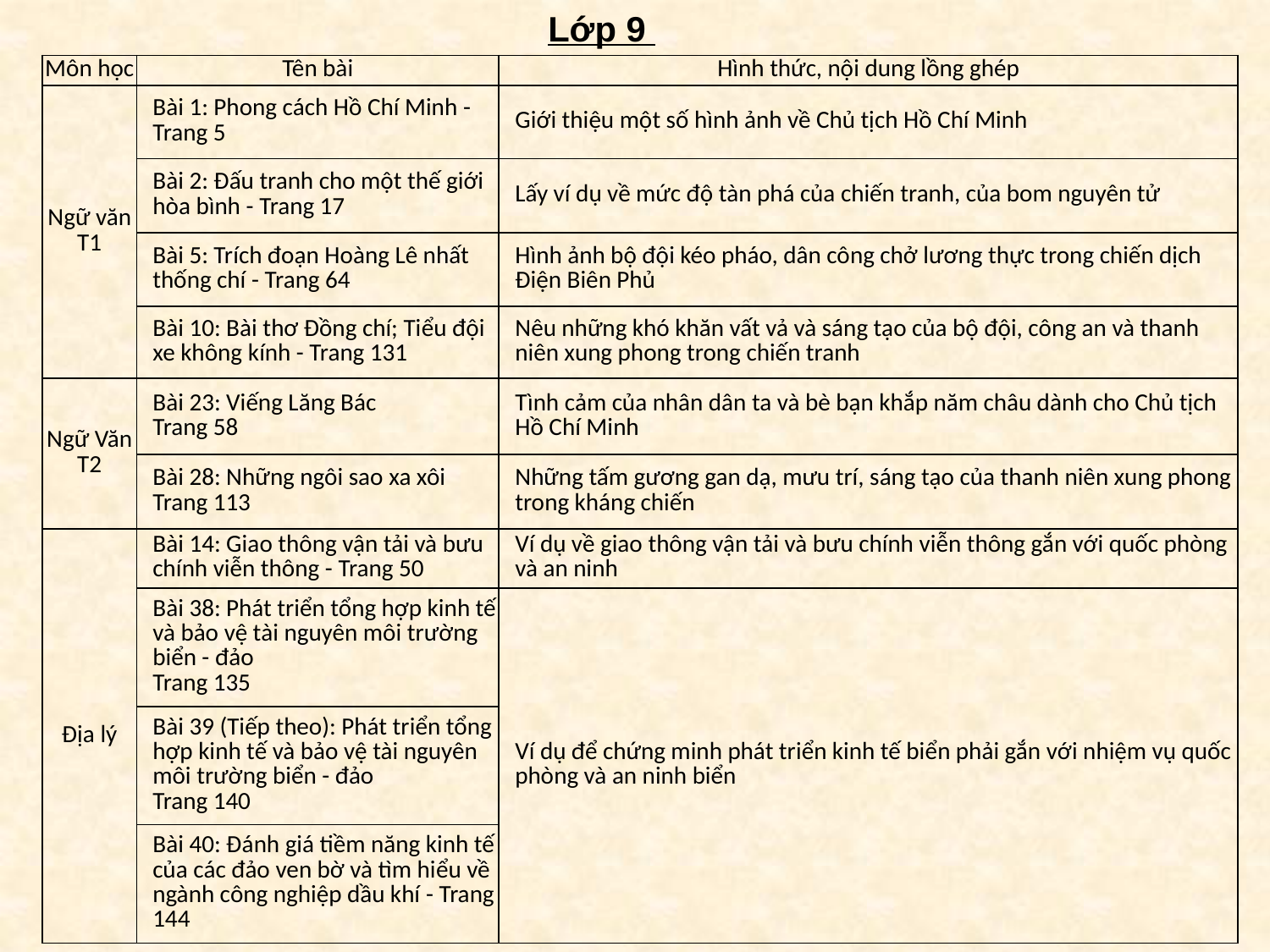

Lớp 9
| Môn học | Tên bài | Hình thức, nội dung lồng ghép |
| --- | --- | --- |
| Ngữ văn T1 | Bài 1: Phong cách Hồ Chí Minh - Trang 5 | Giới thiệu một số hình ảnh về Chủ tịch Hồ Chí Minh |
|  | Bài 2: Đấu tranh cho một thế giới hòa bình - Trang 17 | Lấy ví dụ về mức độ tàn phá của chiến tranh, của bom nguyên tử |
|  | Bài 5: Trích đoạn Hoàng Lê nhất thống chí - Trang 64 | Hình ảnh bộ đội kéo pháo, dân công chở lương thực trong chiến dịch Điện Biên Phủ |
|  | Bài 10: Bài thơ Đồng chí; Tiểu đội xe không kính - Trang 131 | Nêu những khó khăn vất vả và sáng tạo của bộ đội, công an và thanh niên xung phong trong chiến tranh |
| Ngữ Văn T2 | Bài 23: Viếng Lăng Bác Trang 58 | Tình cảm của nhân dân ta và bè bạn khắp năm châu dành cho Chủ tịch Hồ Chí Minh |
|  | Bài 28: Những ngôi sao xa xôi Trang 113 | Những tấm gương gan dạ, mưu trí, sáng tạo của thanh niên xung phong trong kháng chiến |
| Địa lý | Bài 14: Giao thông vận tải và bưu chính viễn thông - Trang 50 | Ví dụ về giao thông vận tải và bưu chính viễn thông gắn với quốc phòng và an ninh |
|  | Bài 38: Phát triển tổng hợp kinh tế và bảo vệ tài nguyên môi trường biển - đảo Trang 135 | Ví dụ để chứng minh phát triển kinh tế biển phải gắn với nhiệm vụ quốc phòng và an ninh biển |
|  | Bài 39 (Tiếp theo): Phát triển tổng hợp kinh tế và bảo vệ tài nguyên môi trường biển - đảo Trang 140 |  |
|  | Bài 40: Đánh giá tiềm năng kinh tế của các đảo ven bờ và tìm hiểu về ngành công nghiệp dầu khí - Trang 144 |  |